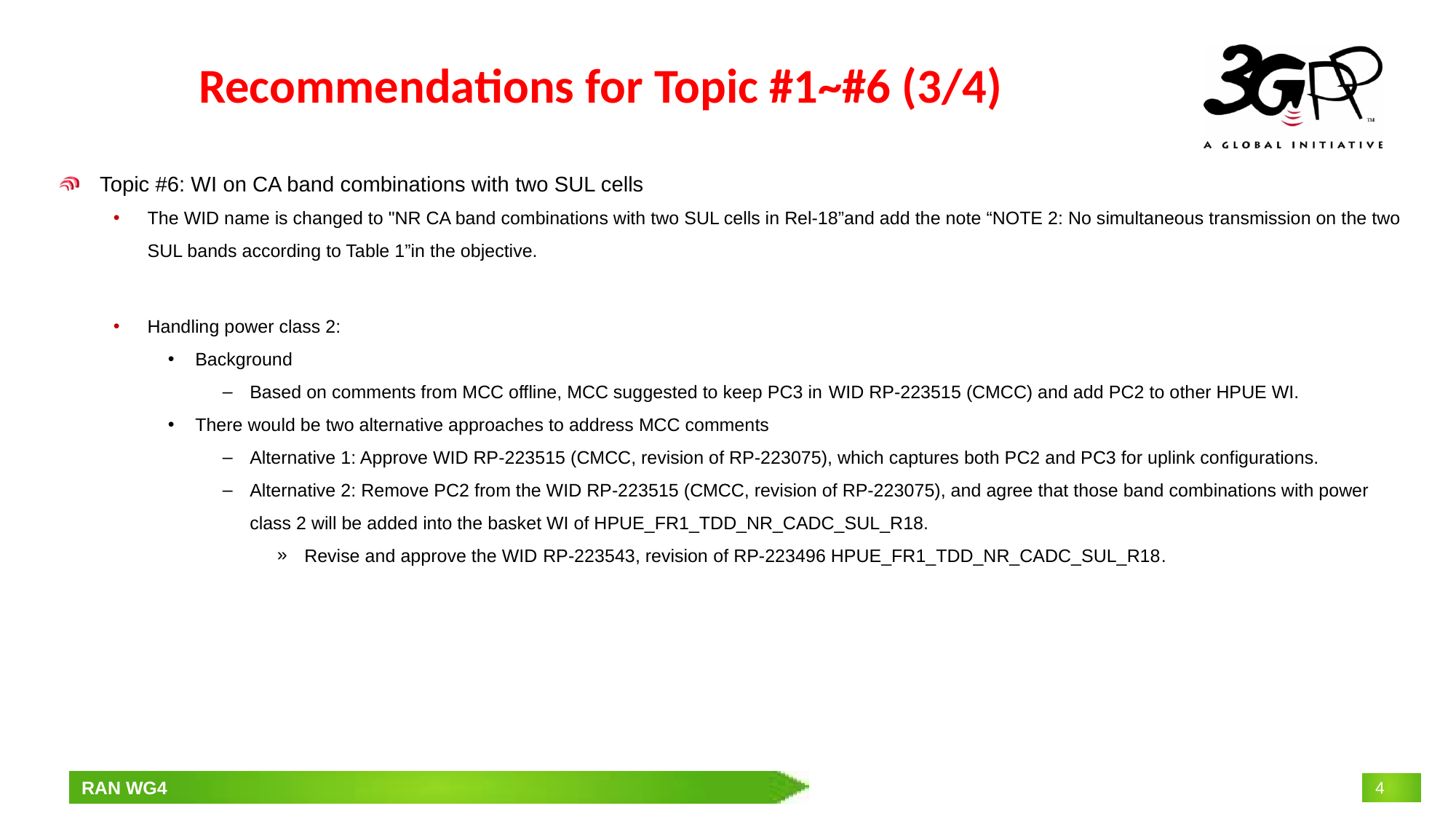

# Recommendations for Topic #1~#6 (3/4)
Topic #6: WI on CA band combinations with two SUL cells
The WID name is changed to "NR CA band combinations with two SUL cells in Rel-18”and add the note “NOTE 2: No simultaneous transmission on the two SUL bands according to Table 1”in the objective.

Handling power class 2:
Background
Based on comments from MCC offline, MCC suggested to keep PC3 in WID RP-223515 (CMCC) and add PC2 to other HPUE WI.
There would be two alternative approaches to address MCC comments
Alternative 1: Approve WID RP-223515 (CMCC, revision of RP-223075), which captures both PC2 and PC3 for uplink configurations.
Alternative 2: Remove PC2 from the WID RP-223515 (CMCC, revision of RP-223075), and agree that those band combinations with power class 2 will be added into the basket WI of HPUE_FR1_TDD_NR_CADC_SUL_R18.
Revise and approve the WID RP-223543, revision of RP‑223496 HPUE_FR1_TDD_NR_CADC_SUL_R18.